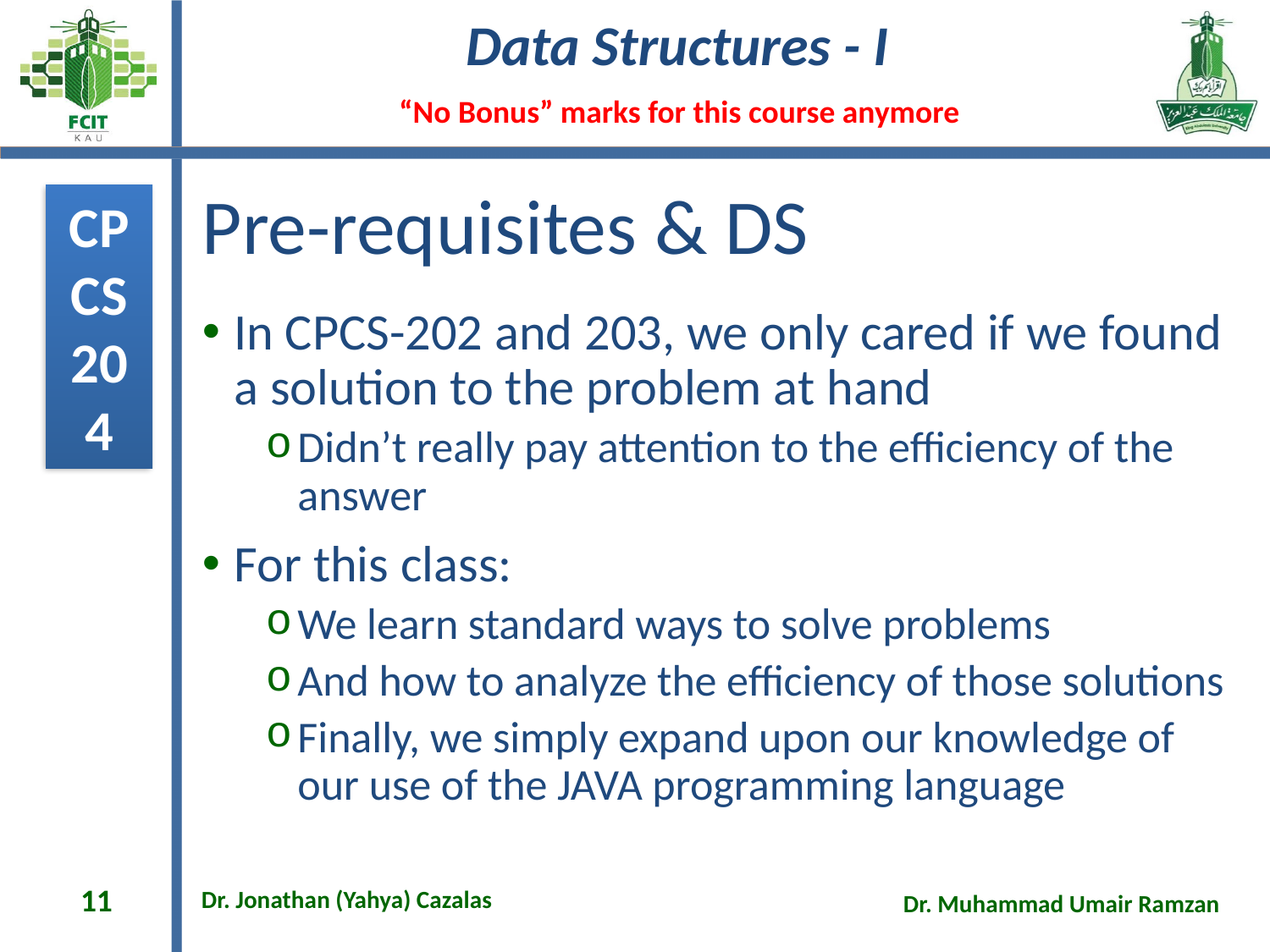

# Pre-requisites & DS
In CPCS-202 and 203, we only cared if we found a solution to the problem at hand
Didn’t really pay attention to the efficiency of the answer
For this class:
We learn standard ways to solve problems
And how to analyze the efficiency of those solutions
Finally, we simply expand upon our knowledge of our use of the JAVA programming language

11